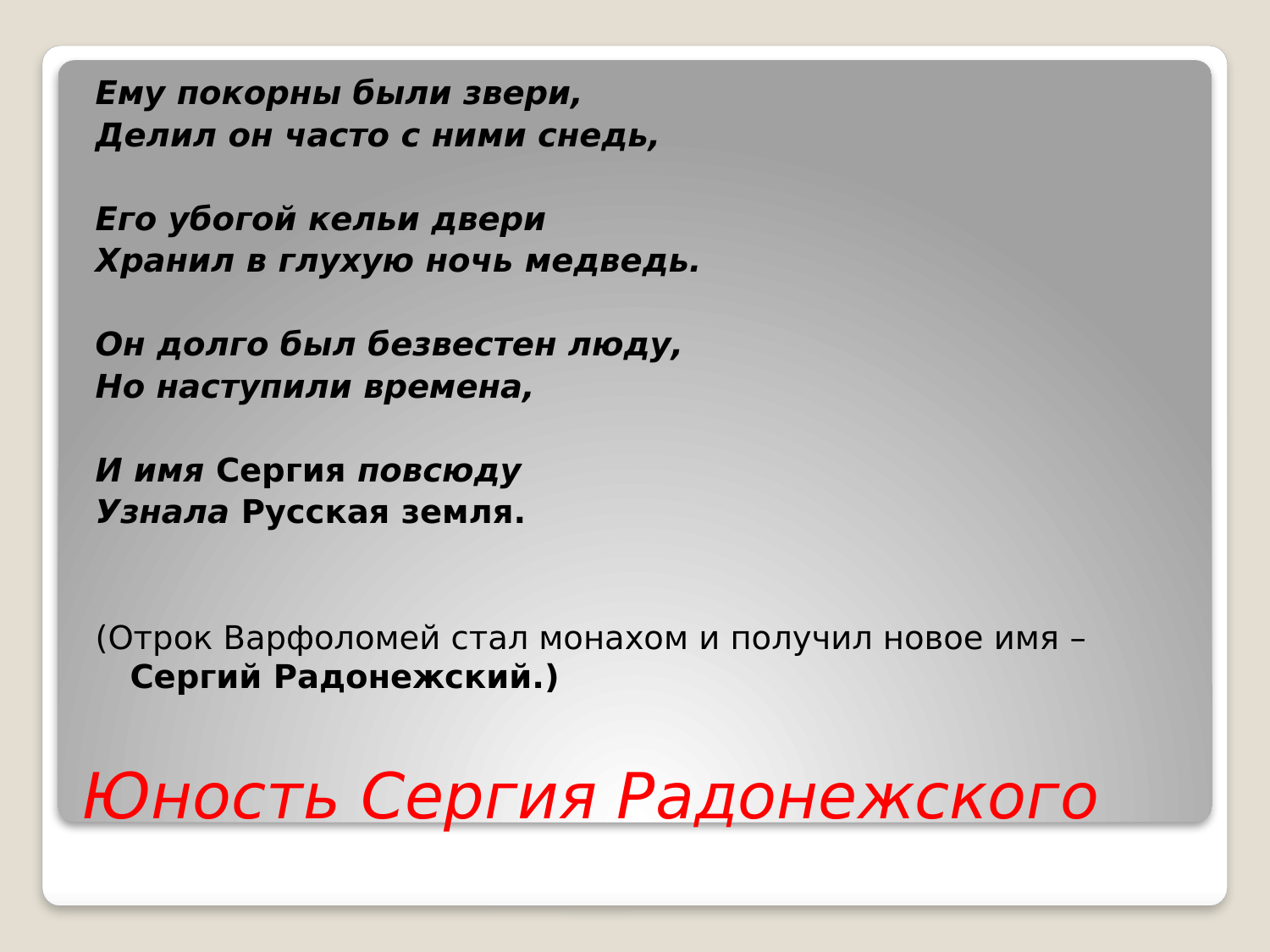

Ему покорны были звери,
Делил он часто с ними снедь,

Его убогой кельи двери
Хранил в глухую ночь медведь.

Он долго был безвестен люду,
Но наступили времена,

И имя Сергия повсюду
Узнала Русская земля.

(Отрок Варфоломей стал монахом и получил новое имя – Сергий Радонежский.)

# Юность Сергия Радонежского